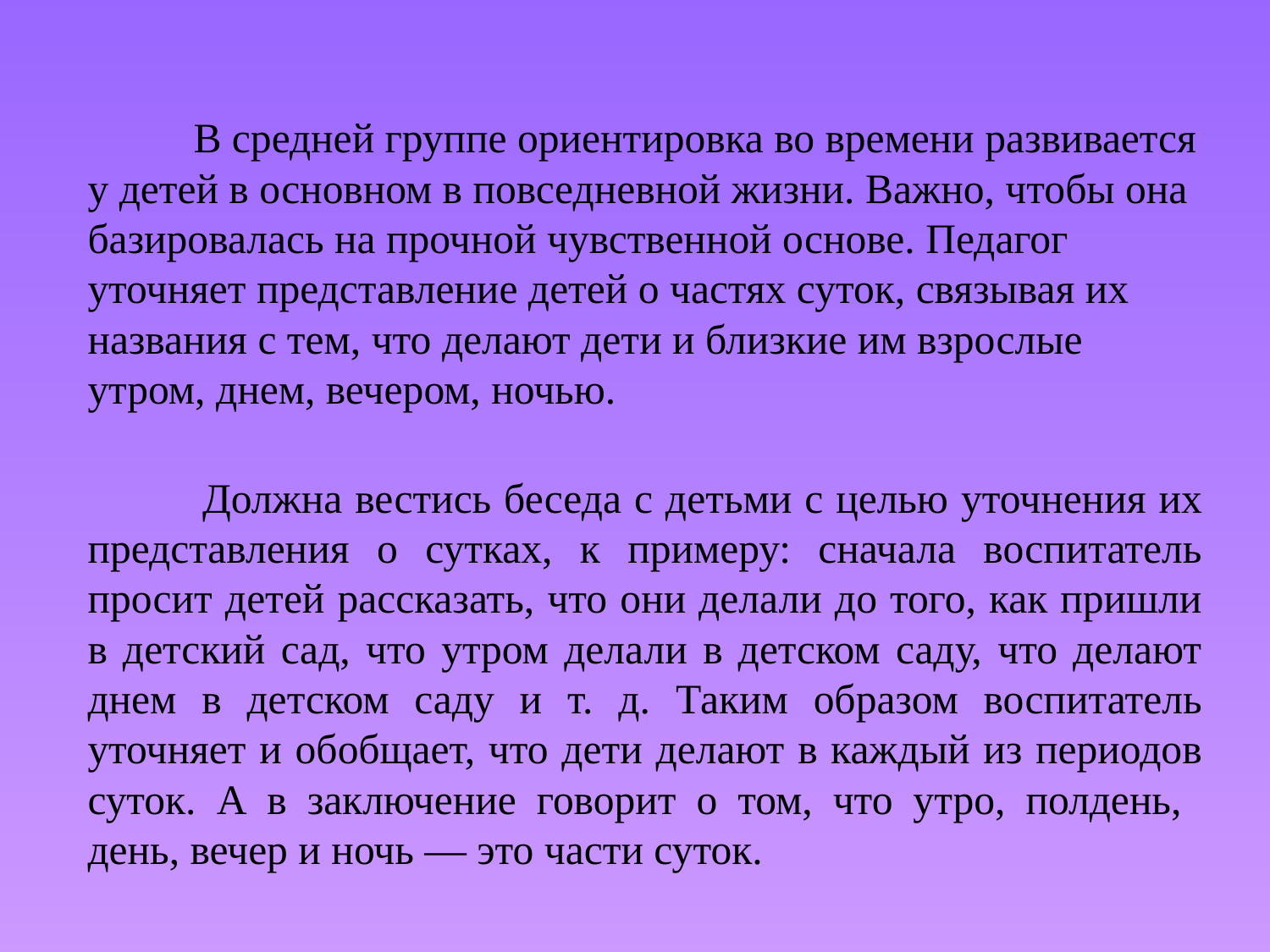

В средней группе ориентировка во времени развивается у детей в основном в повседневной жизни. Важно, чтобы она базировалась на прочной чувственной основе. Педагог уточняет представление детей о частях суток, связывая их названия с тем, что делают дети и близкие им взрослые утром, днем, вечером, ночью.
         Должна вестись беседа с детьми с целью уточнения их представления о сутках, к примеру: сначала воспитатель просит детей рассказать, что они делали до того, как пришли в детский сад, что утром делали в детском саду, что делают днем в детском саду и т. д. Таким образом воспитатель уточняет и обобщает, что дети делают в каждый из периодов суток. А в заключение говорит о том, что утро, полдень,  день, вечер и ночь — это части суток.